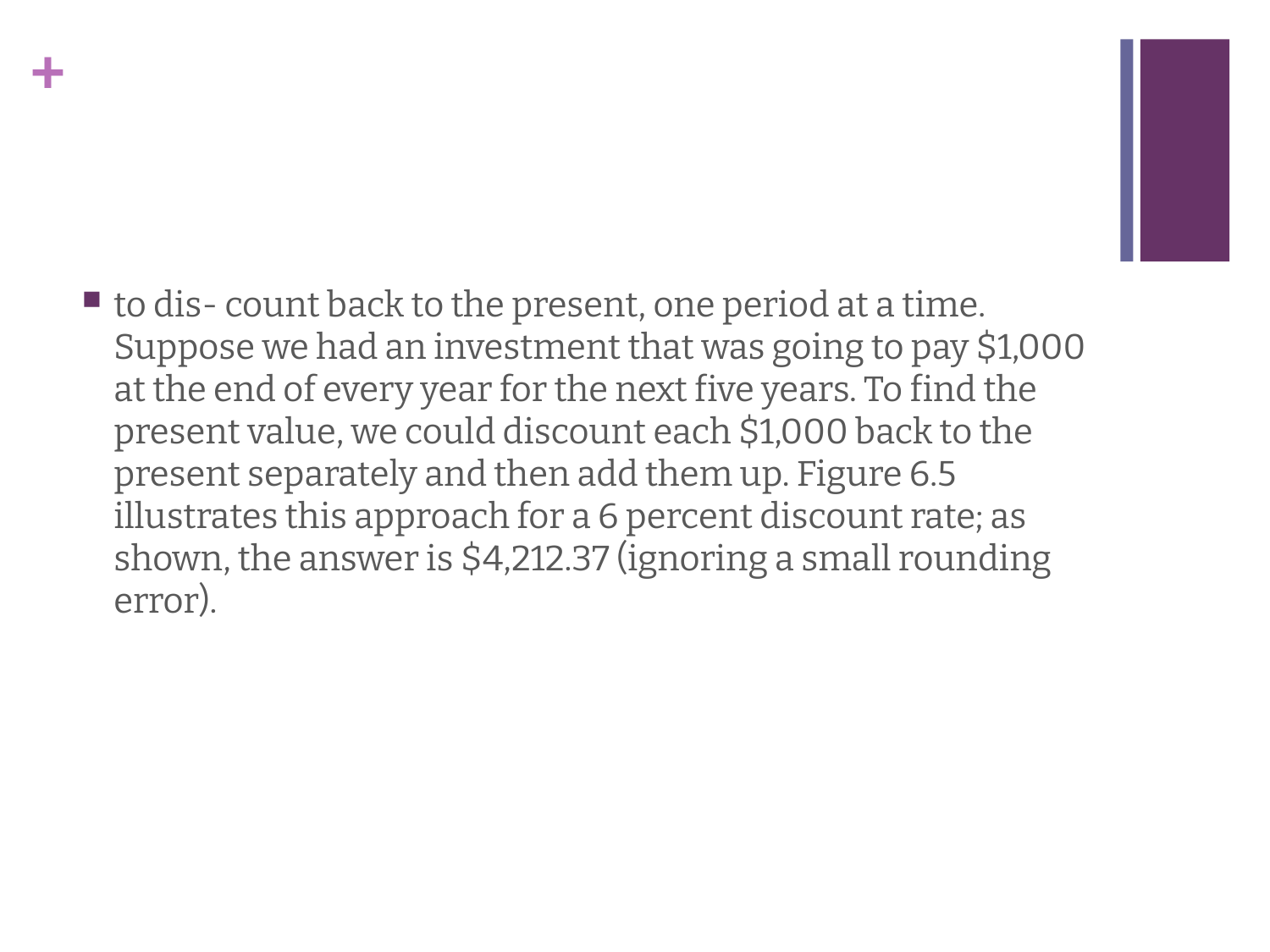

#
to dis- count back to the present, one period at a time. Suppose we had an investment that was going to pay $1,000 at the end of every year for the next five years. To find the present value, we could discount each $1,000 back to the present separately and then add them up. Figure 6.5 illustrates this approach for a 6 percent discount rate; as shown, the answer is $4,212.37 (ignoring a small rounding error).